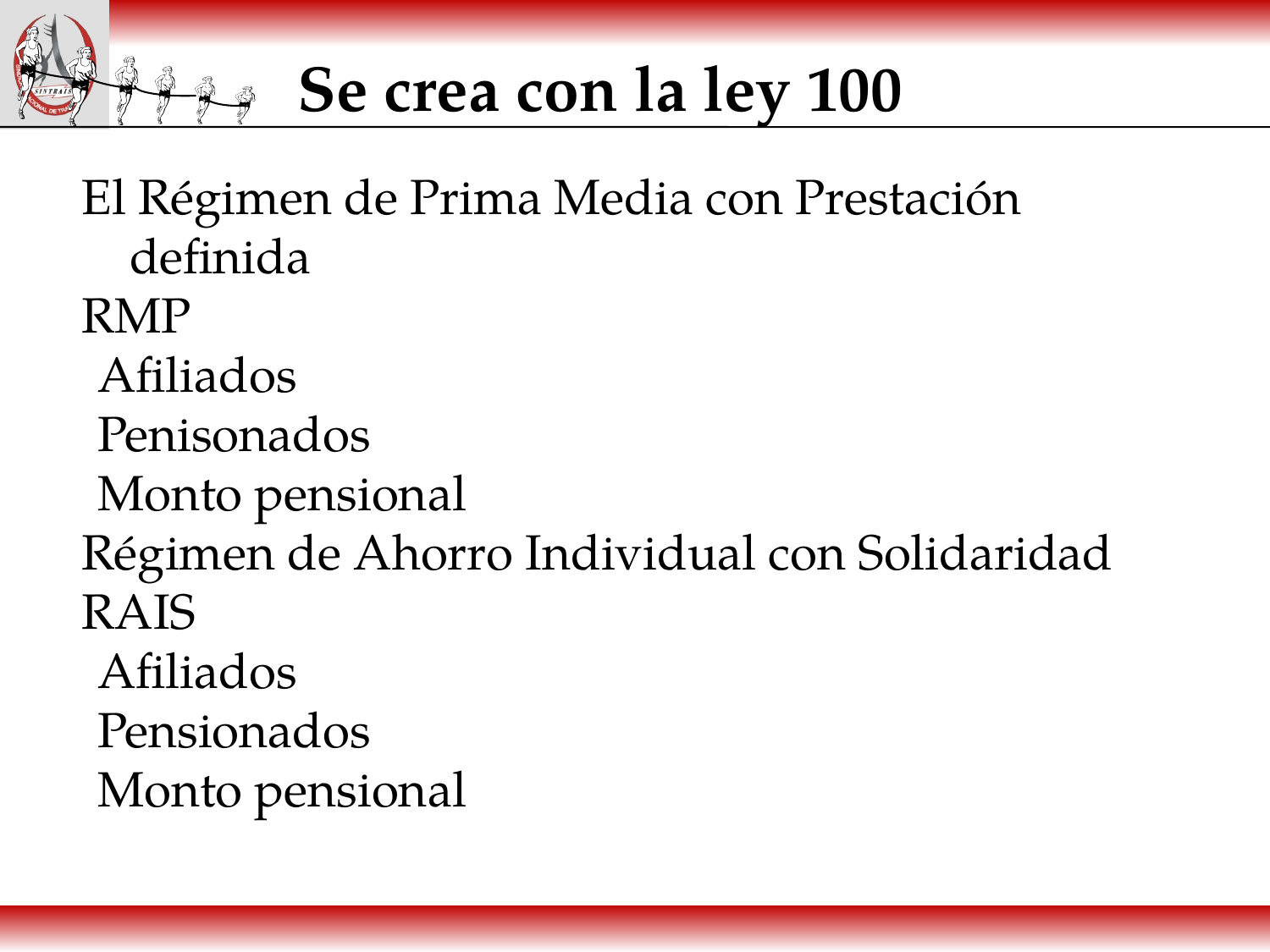

# Se crea con la ley 100
El Régimen de Prima Media con Prestación definida
RMP
Afiliados
Penisonados
Monto pensional
Régimen de Ahorro Individual con Solidaridad
RAIS
Afiliados
Pensionados
Monto pensional